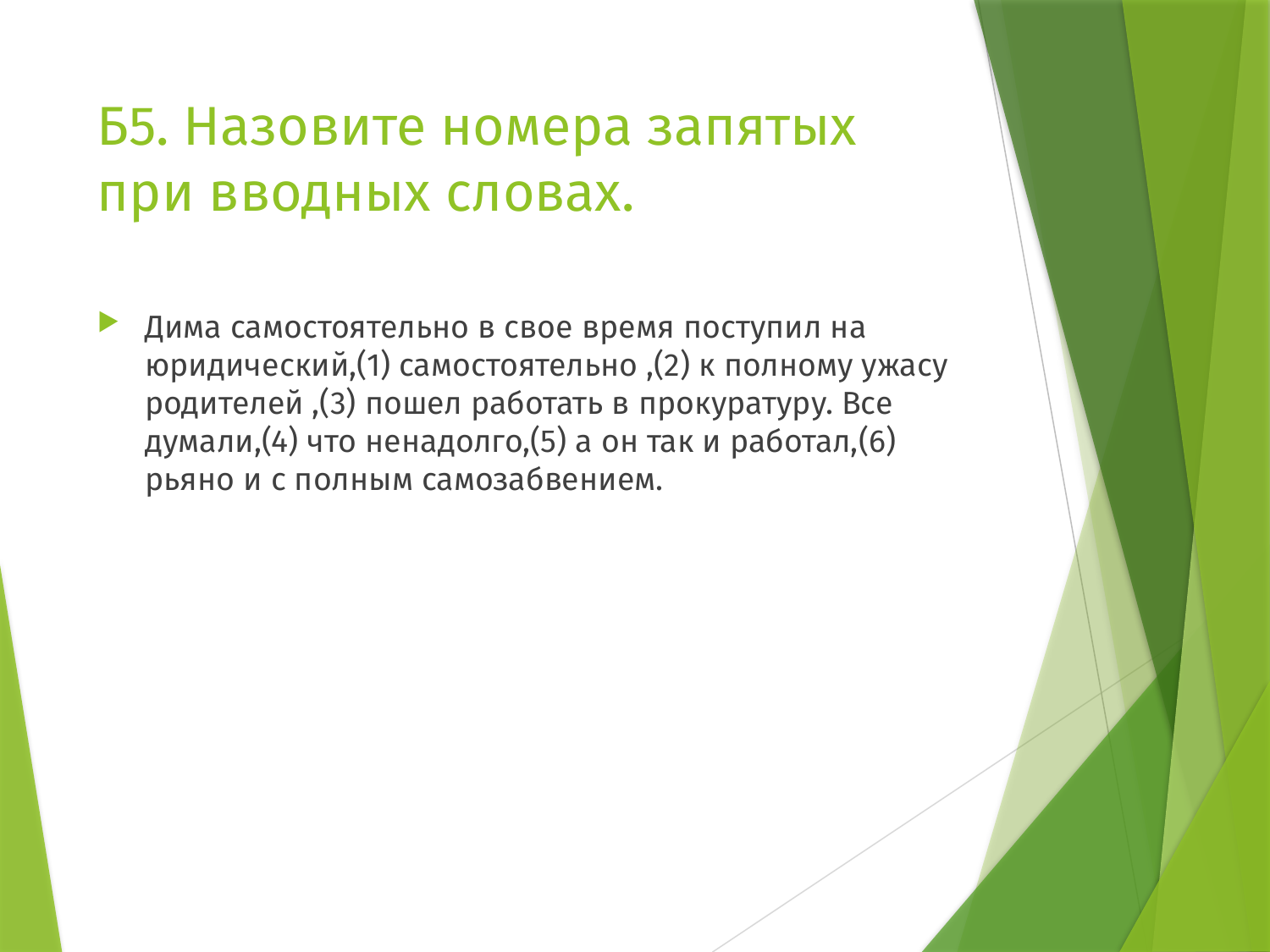

# Б5. Назовите номера запятых при вводных словах.
Дима самостоятельно в свое время поступил на юридический,(1) самостоятельно ,(2) к полному ужасу родителей ,(3) пошел работать в прокуратуру. Все думали,(4) что ненадолго,(5) а он так и работал,(6) рьяно и с полным самозабвением.